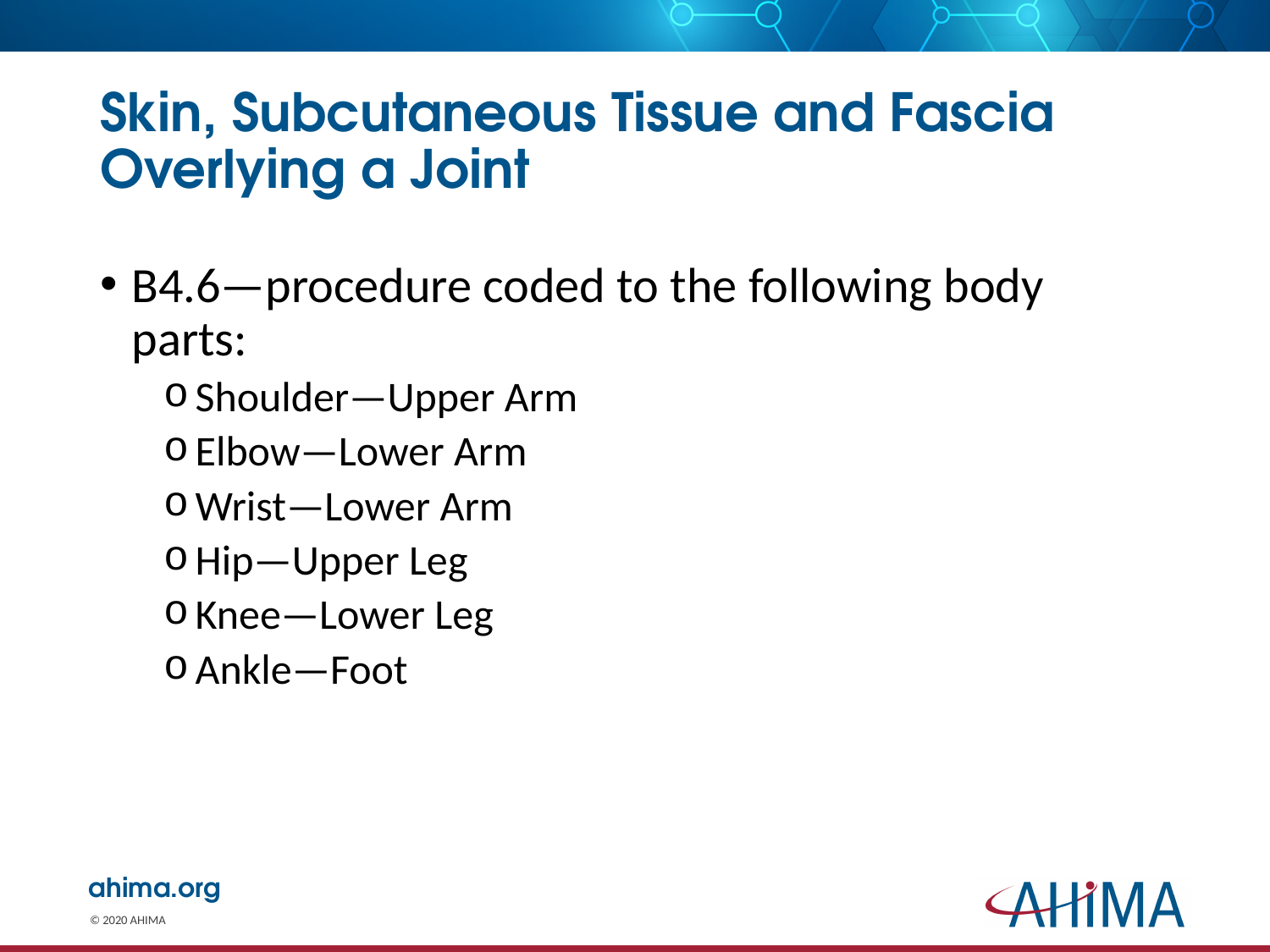

# Skin, Subcutaneous Tissue and Fascia Overlying a Joint
B4.6—procedure coded to the following body parts:
Shoulder—Upper Arm
Elbow—Lower Arm
Wrist—Lower Arm
Hip—Upper Leg
Knee—Lower Leg
Ankle—Foot